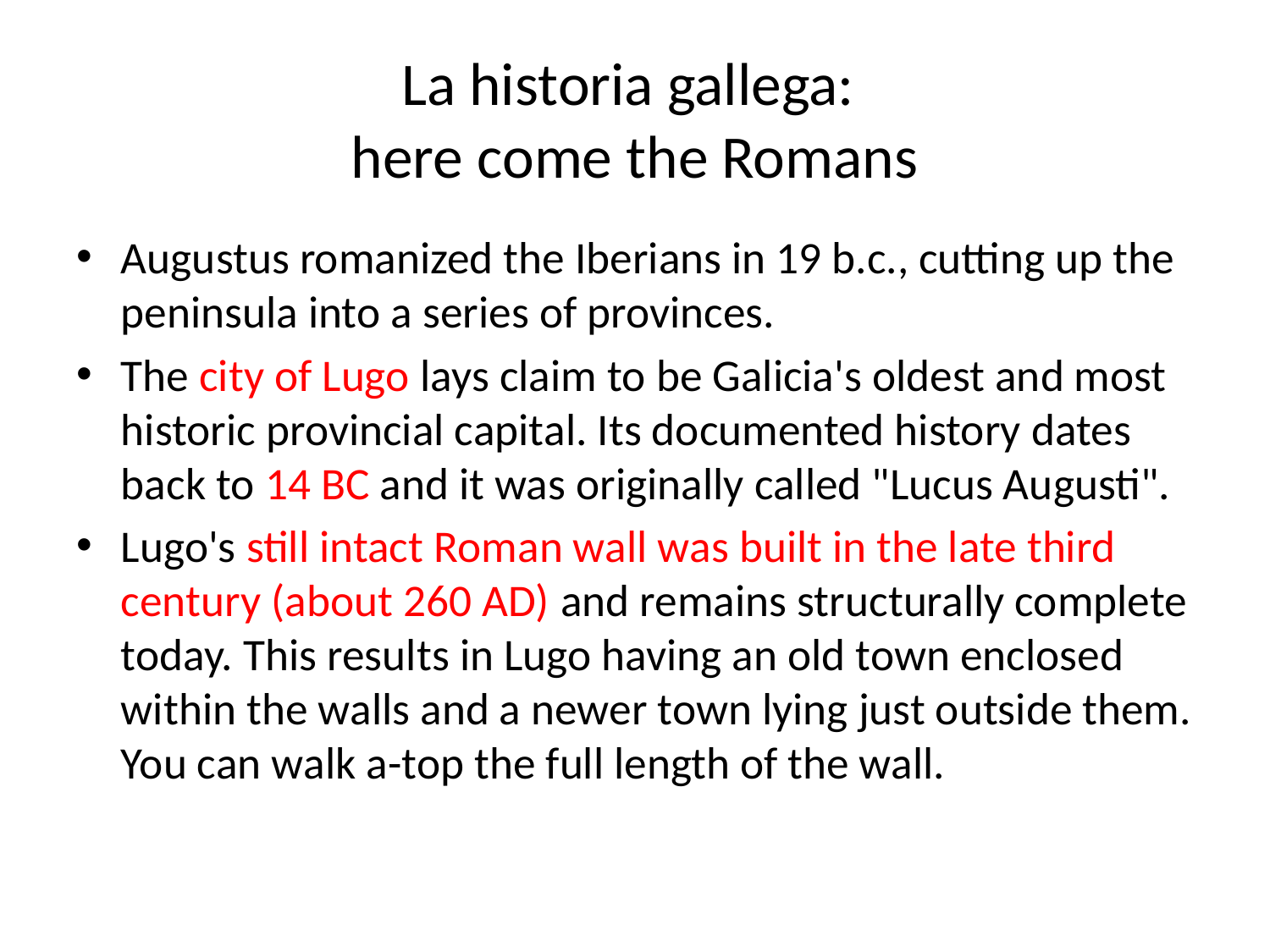

# La historia gallega: here come the Romans
Augustus romanized the Iberians in 19 b.c., cutting up the peninsula into a series of provinces.
The city of Lugo lays claim to be Galicia's oldest and most historic provincial capital. Its documented history dates back to 14 BC and it was originally called "Lucus Augusti".
Lugo's still intact Roman wall was built in the late third century (about 260 AD) and remains structurally complete today. This results in Lugo having an old town enclosed within the walls and a newer town lying just outside them. You can walk a-top the full length of the wall.